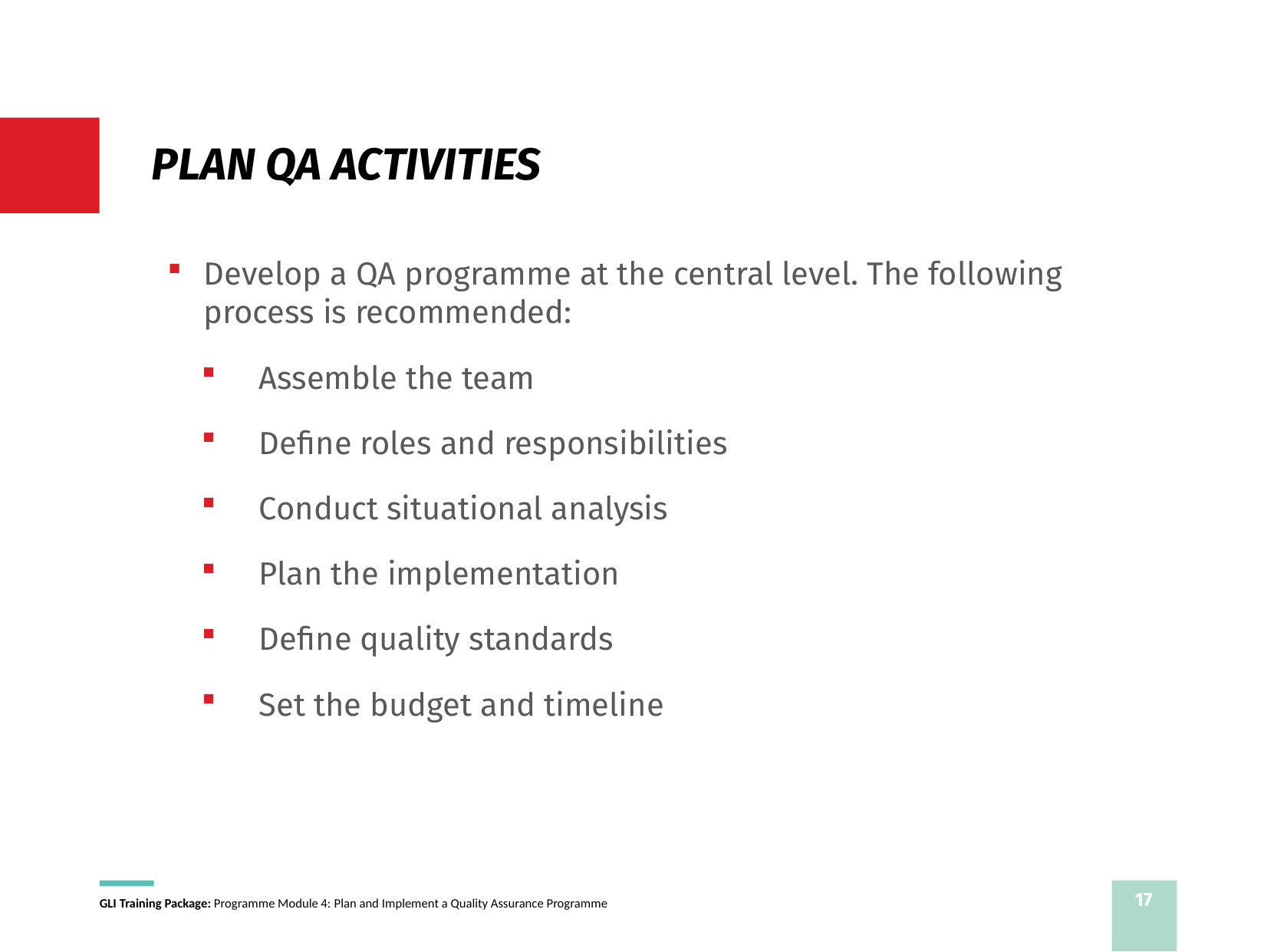

# PLAN QA ACTIVITIES
Develop a QA programme at the central level. The following process is recommended:
Assemble the team
Define roles and responsibilities
Conduct situational analysis
Plan the implementation
Define quality standards
Set the budget and timeline